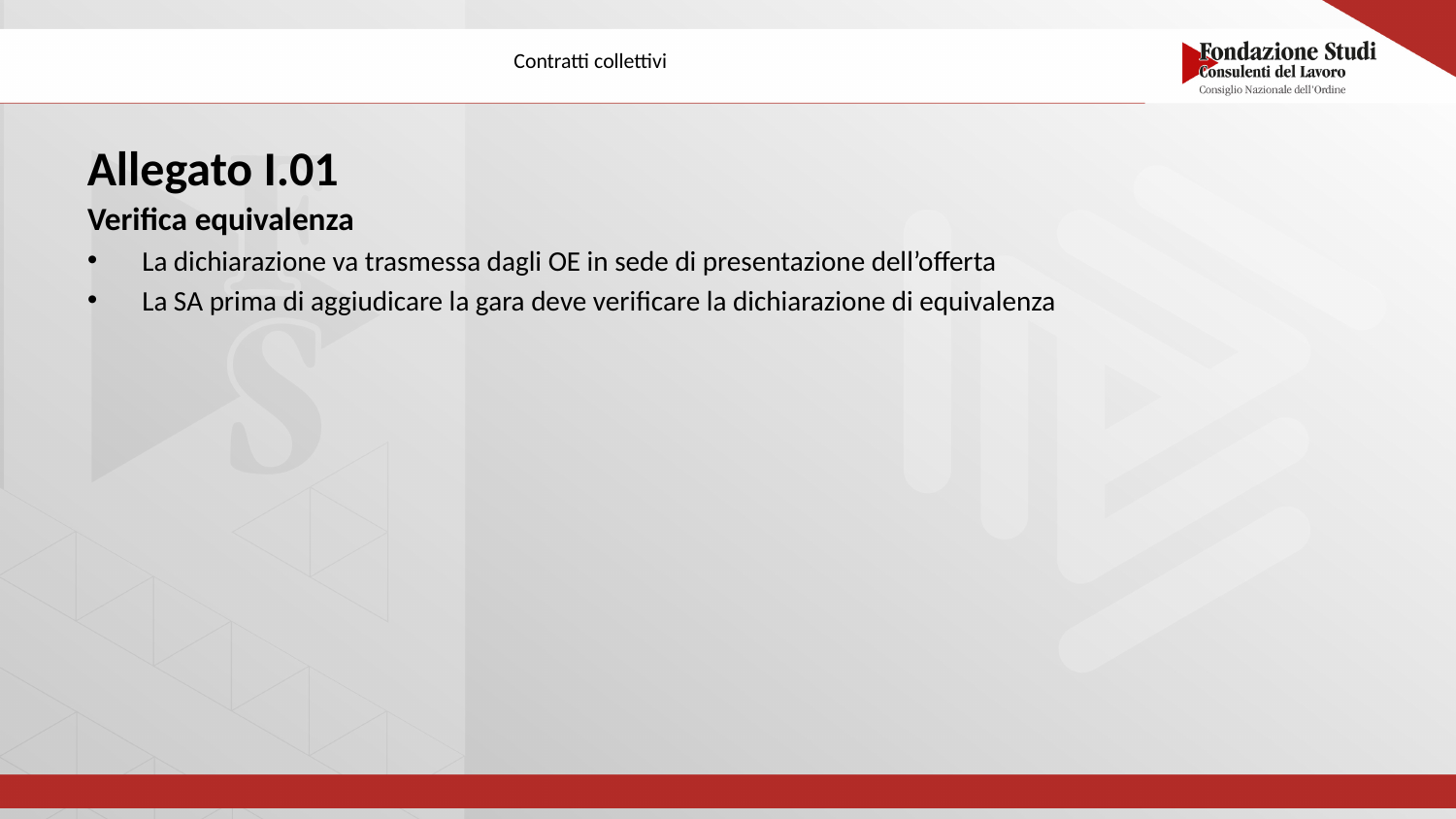

# Contratti collettivi
Allegato I.01
Verifica equivalenza
La dichiarazione va trasmessa dagli OE in sede di presentazione dell’offerta
La SA prima di aggiudicare la gara deve verificare la dichiarazione di equivalenza